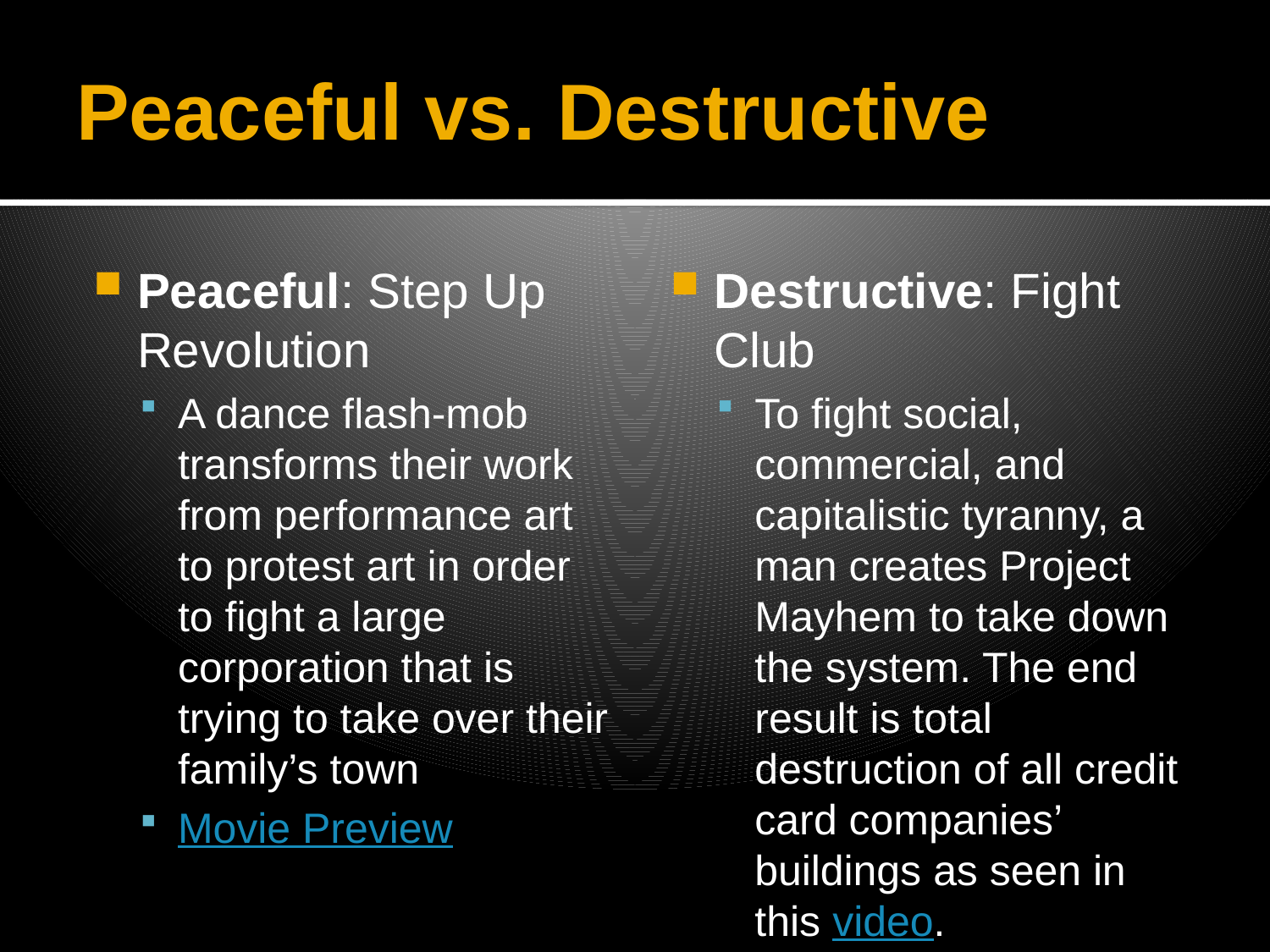

# Peaceful vs. Destructive
Peaceful: Step Up Revolution
A dance flash-mob transforms their work from performance art to protest art in order to fight a large corporation that is trying to take over their family’s town
Movie Preview
Destructive: Fight Club
To fight social, commercial, and capitalistic tyranny, a man creates Project Mayhem to take down the system. The end result is total destruction of all credit card companies’ buildings as seen in this video.